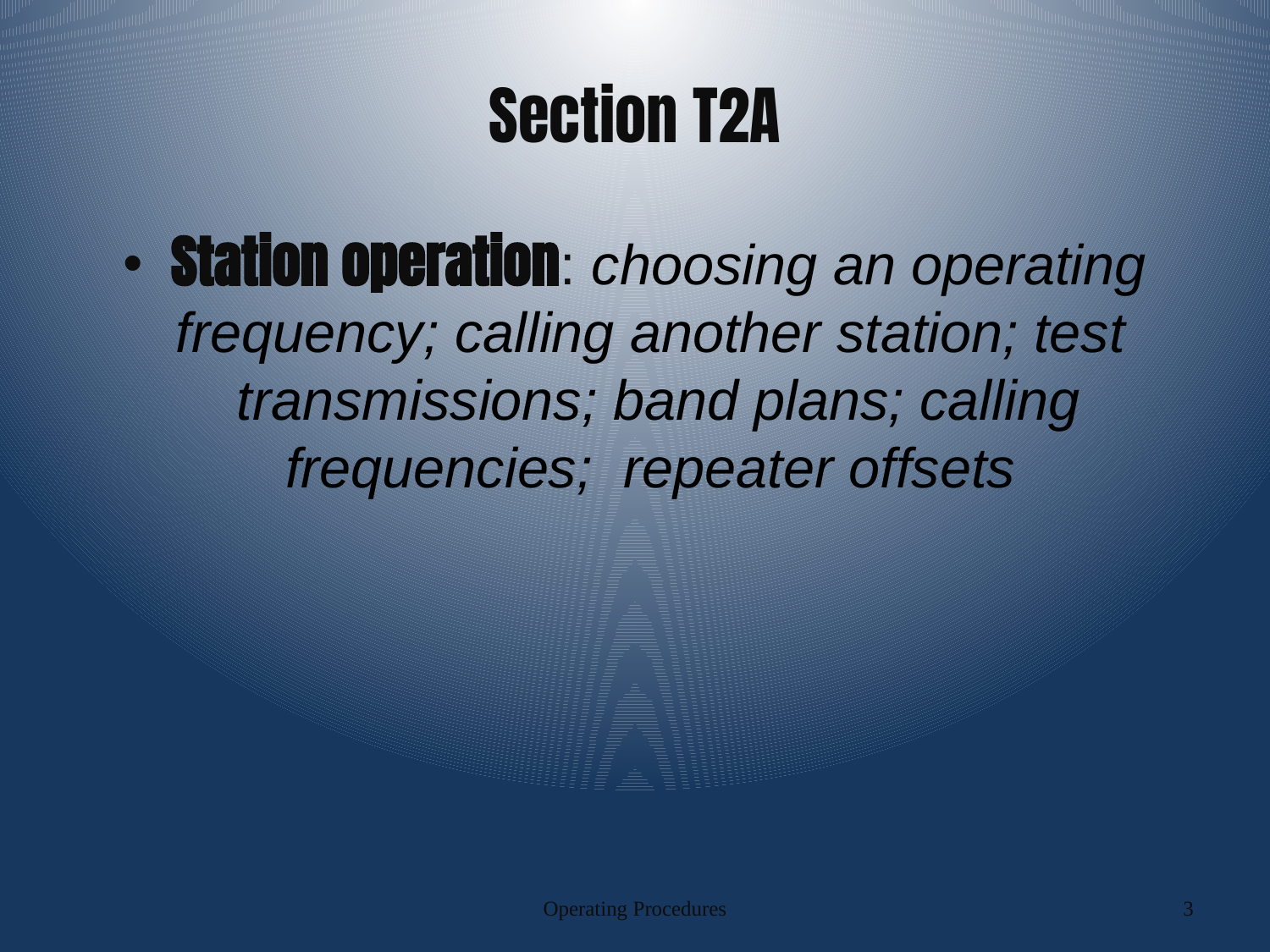

# Section T2A
Station operation: choosing an operating frequency; calling another station; test  transmissions; band plans; calling frequencies;  repeater offsets
Operating Procedures
3